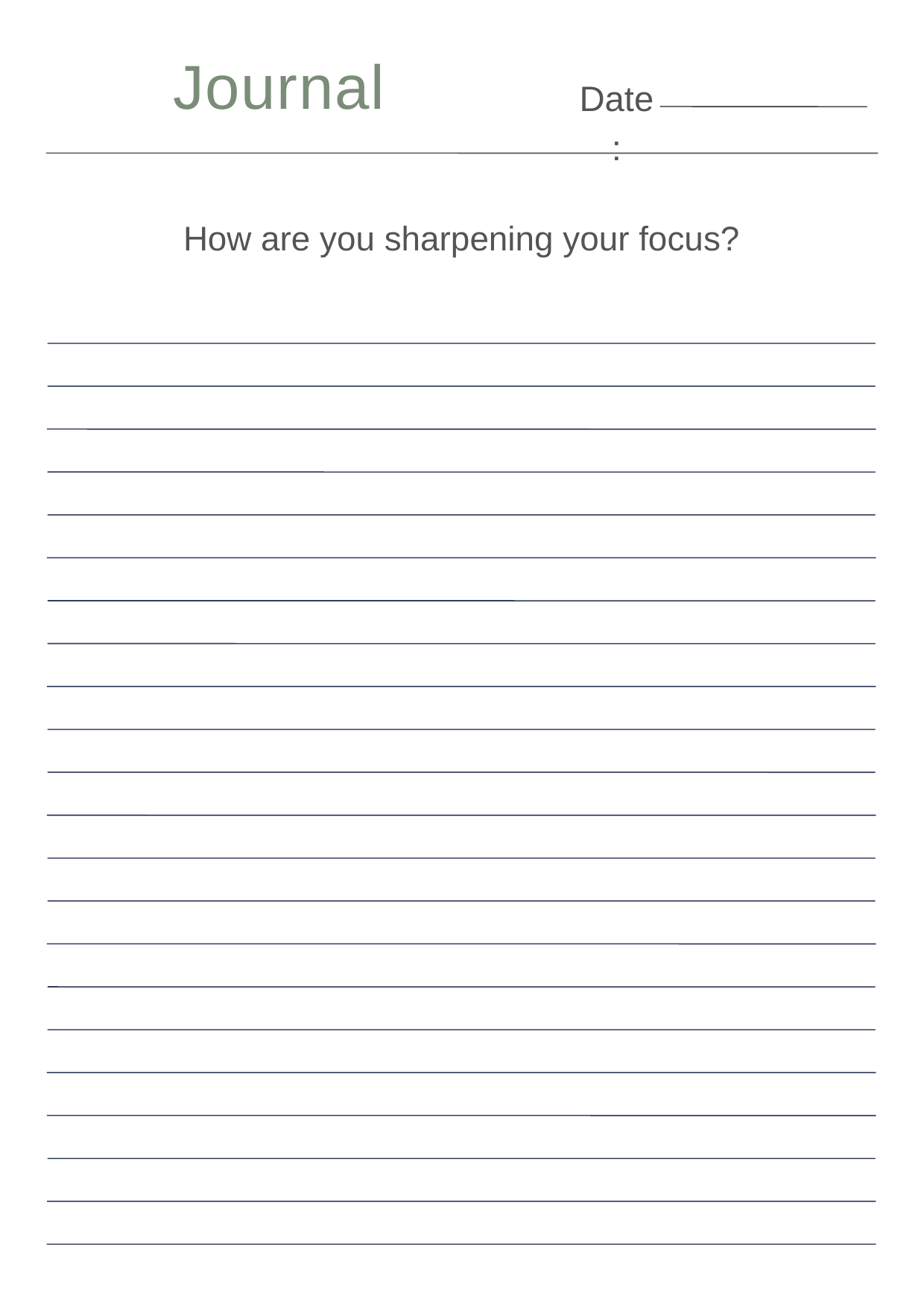

Journal
Date:

How are you sharpening your focus?